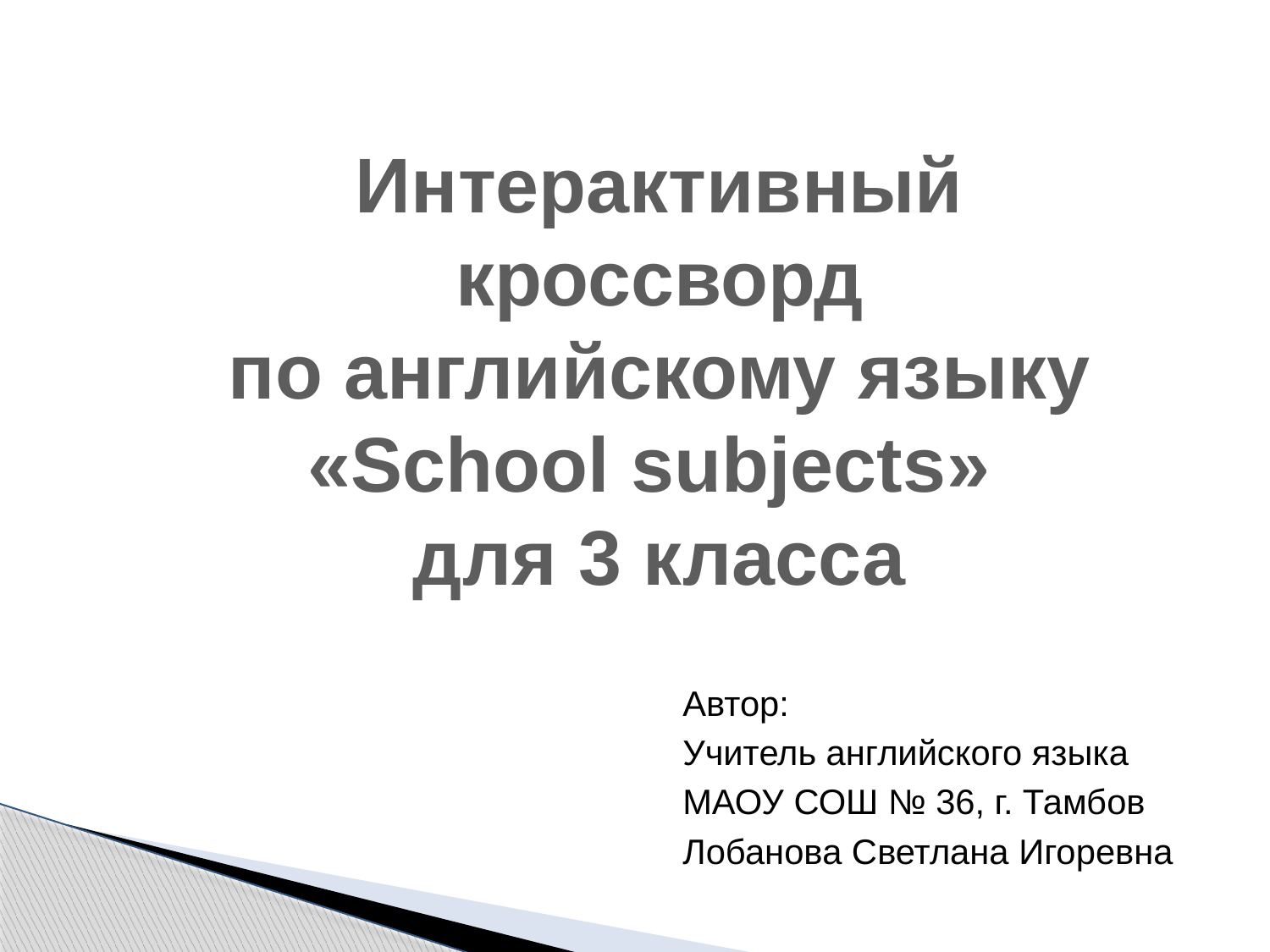

Интерактивный
кроссворд
по английскому языку
«School subjects»
для 3 класса
Автор:
Учитель английского языка
МАОУ СОШ № 36, г. Тамбов
Лобанова Светлана Игоревна